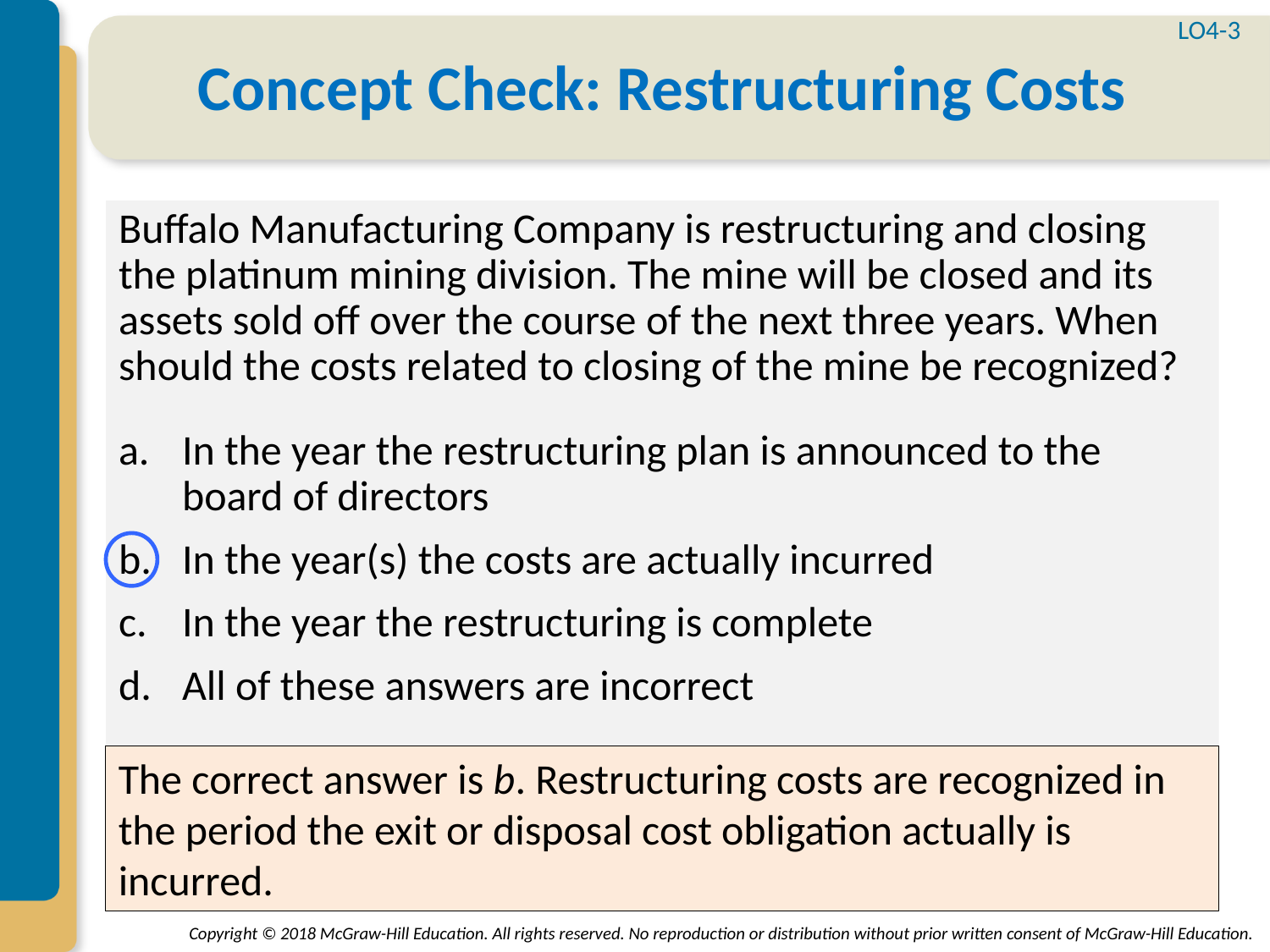

LO4-3
# Concept Check: Restructuring Costs
Buffalo Manufacturing Company is restructuring and closing the platinum mining division. The mine will be closed and its assets sold off over the course of the next three years. When should the costs related to closing of the mine be recognized?
In the year the restructuring plan is announced to the board of directors
In the year(s) the costs are actually incurred
In the year the restructuring is complete
All of these answers are incorrect

The correct answer is b. Restructuring costs are recognized in the period the exit or disposal cost obligation actually is incurred.
Copyright © 2018 McGraw-Hill Education. All rights reserved. No reproduction or distribution without prior written consent of McGraw-Hill Education.